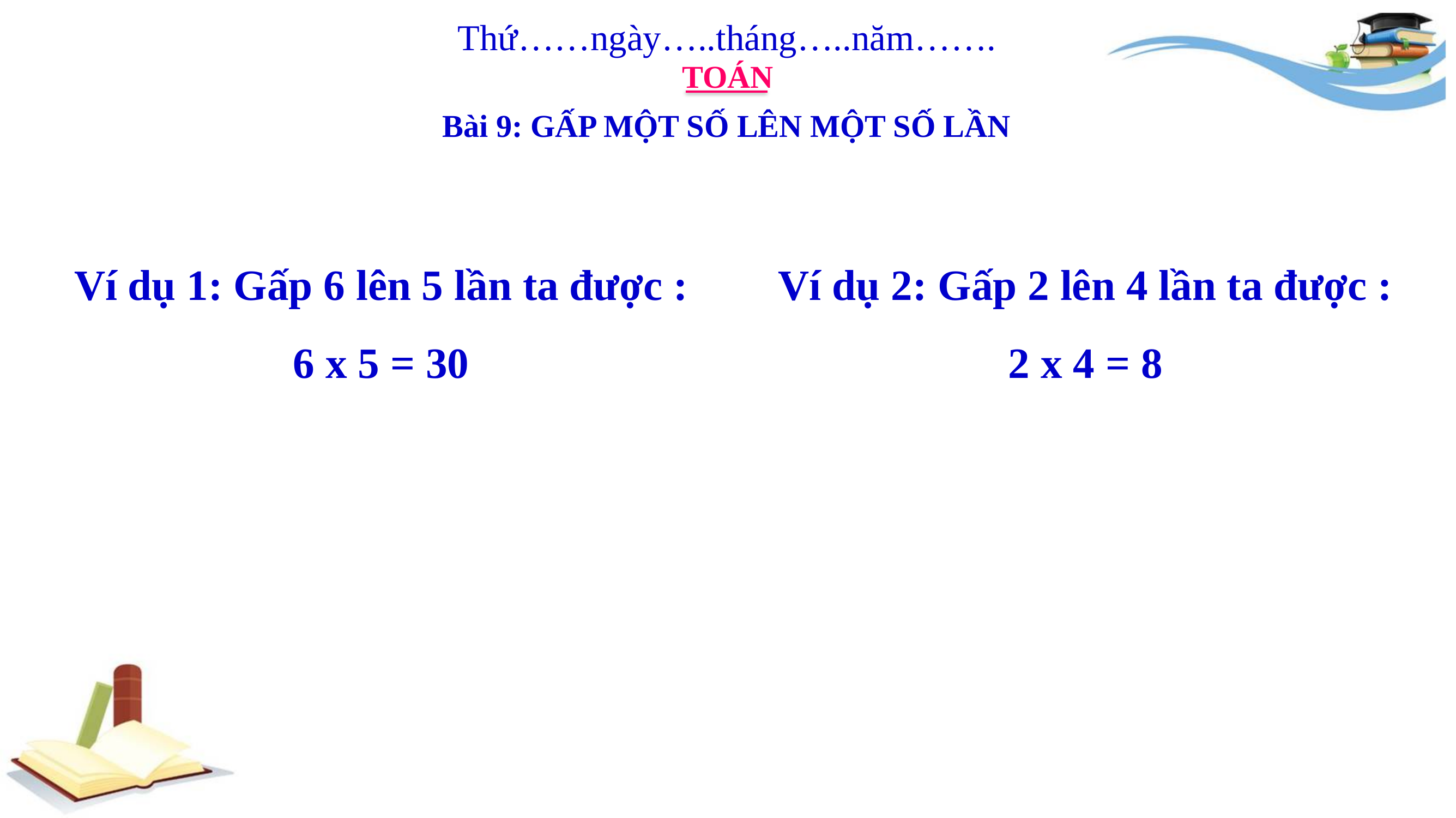

Thứ……ngày…..tháng…..năm…….
TOÁN
Bài 9: GẤP MỘT SỐ LÊN MỘT SỐ LẦN
Ví dụ 2: Gấp 2 lên 4 lần ta được :
2 x 4 = 8
Ví dụ 1: Gấp 6 lên 5 lần ta được :
6 x 5 = 30